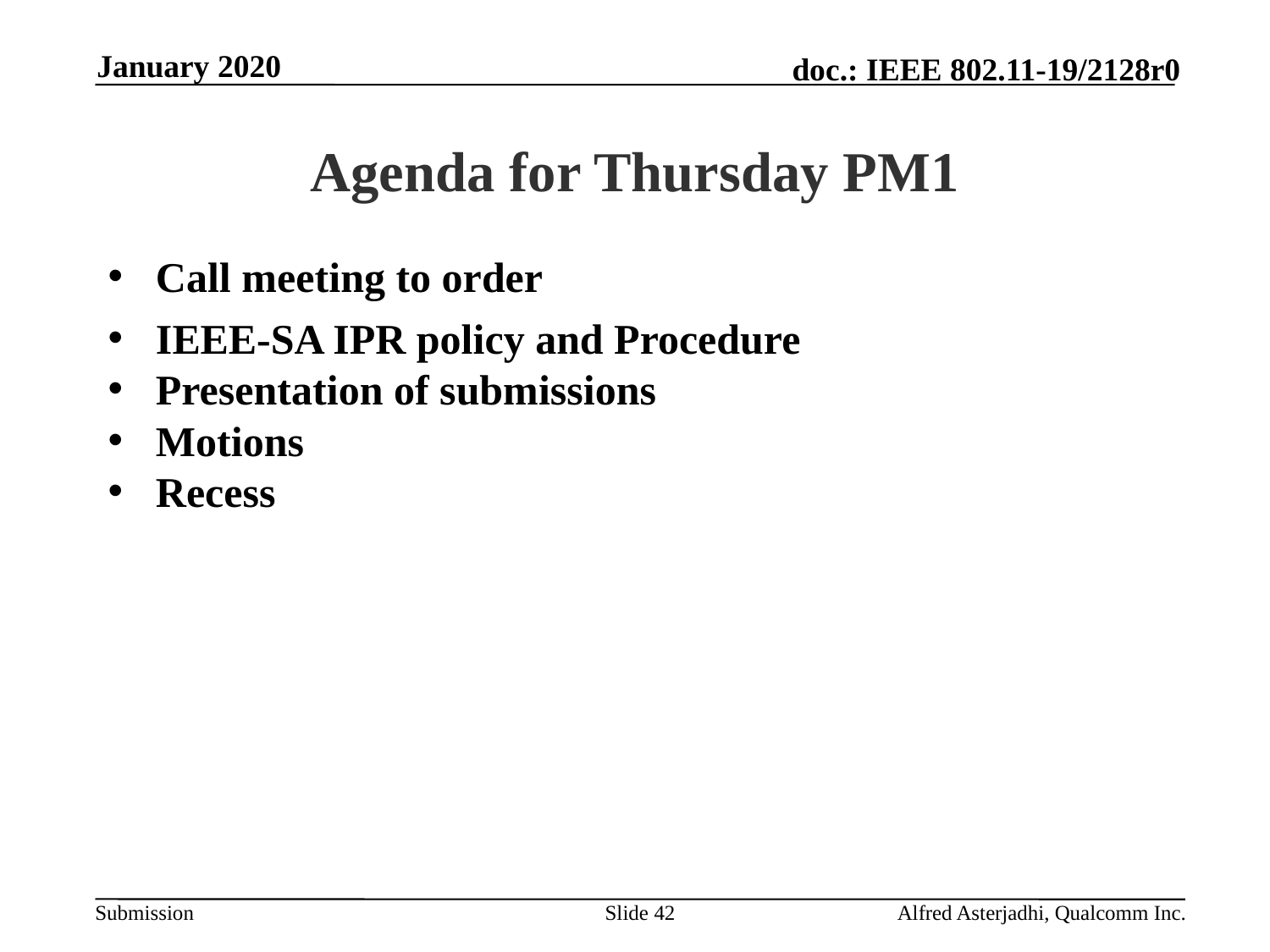

January 2020
# Agenda for Thursday PM1
Call meeting to order
IEEE-SA IPR policy and Procedure
Presentation of submissions
Motions
Recess

Slide 42
Alfred Asterjadhi, Qualcomm Inc.